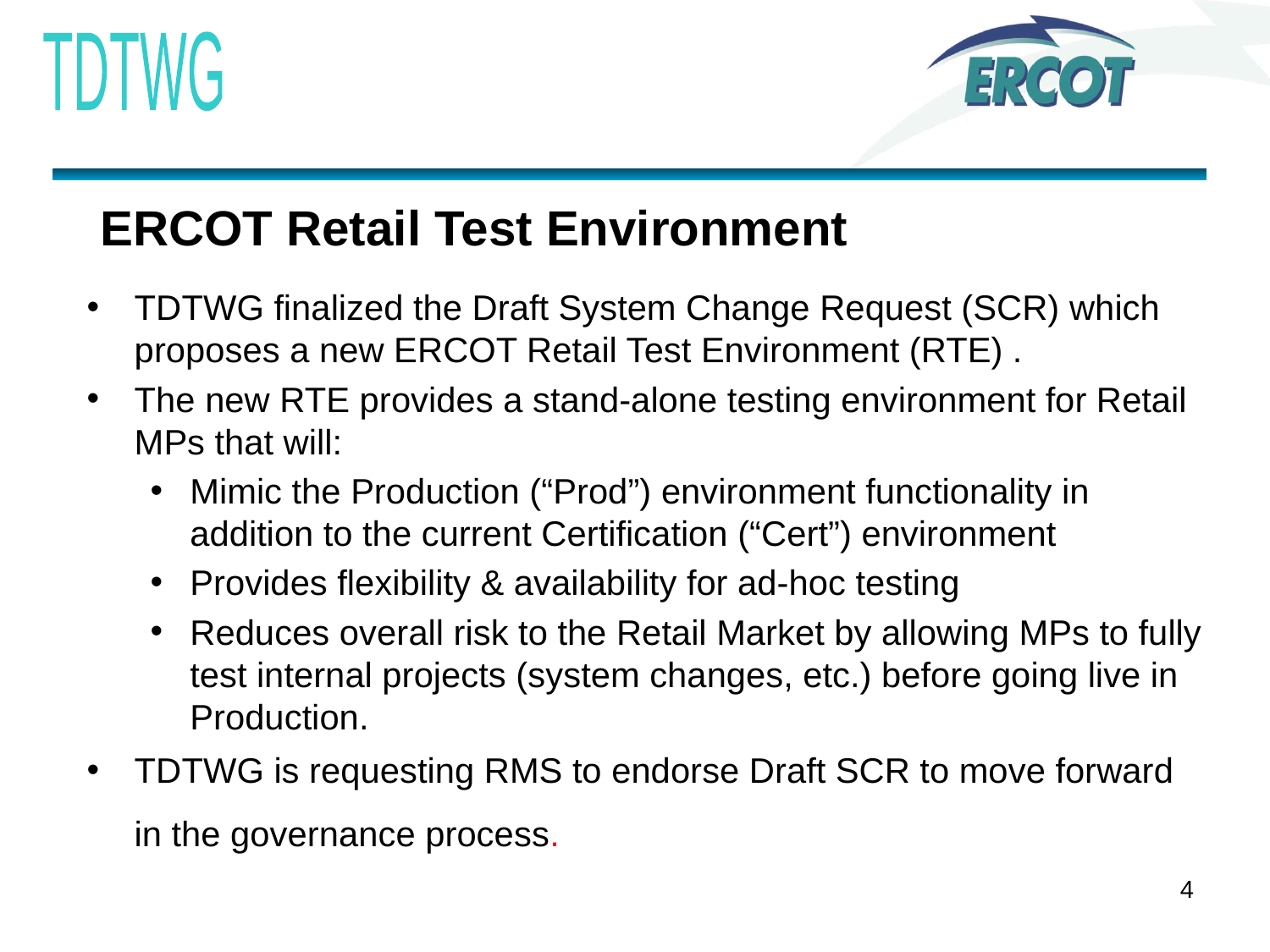

ERCOT Retail Test Environment
TDTWG finalized the Draft System Change Request (SCR) which proposes a new ERCOT Retail Test Environment (RTE) .
The new RTE provides a stand-alone testing environment for Retail MPs that will:
Mimic the Production (“Prod”) environment functionality in addition to the current Certification (“Cert”) environment
Provides flexibility & availability for ad-hoc testing
Reduces overall risk to the Retail Market by allowing MPs to fully test internal projects (system changes, etc.) before going live in Production.
TDTWG is requesting RMS to endorse Draft SCR to move forward in the governance process.

4